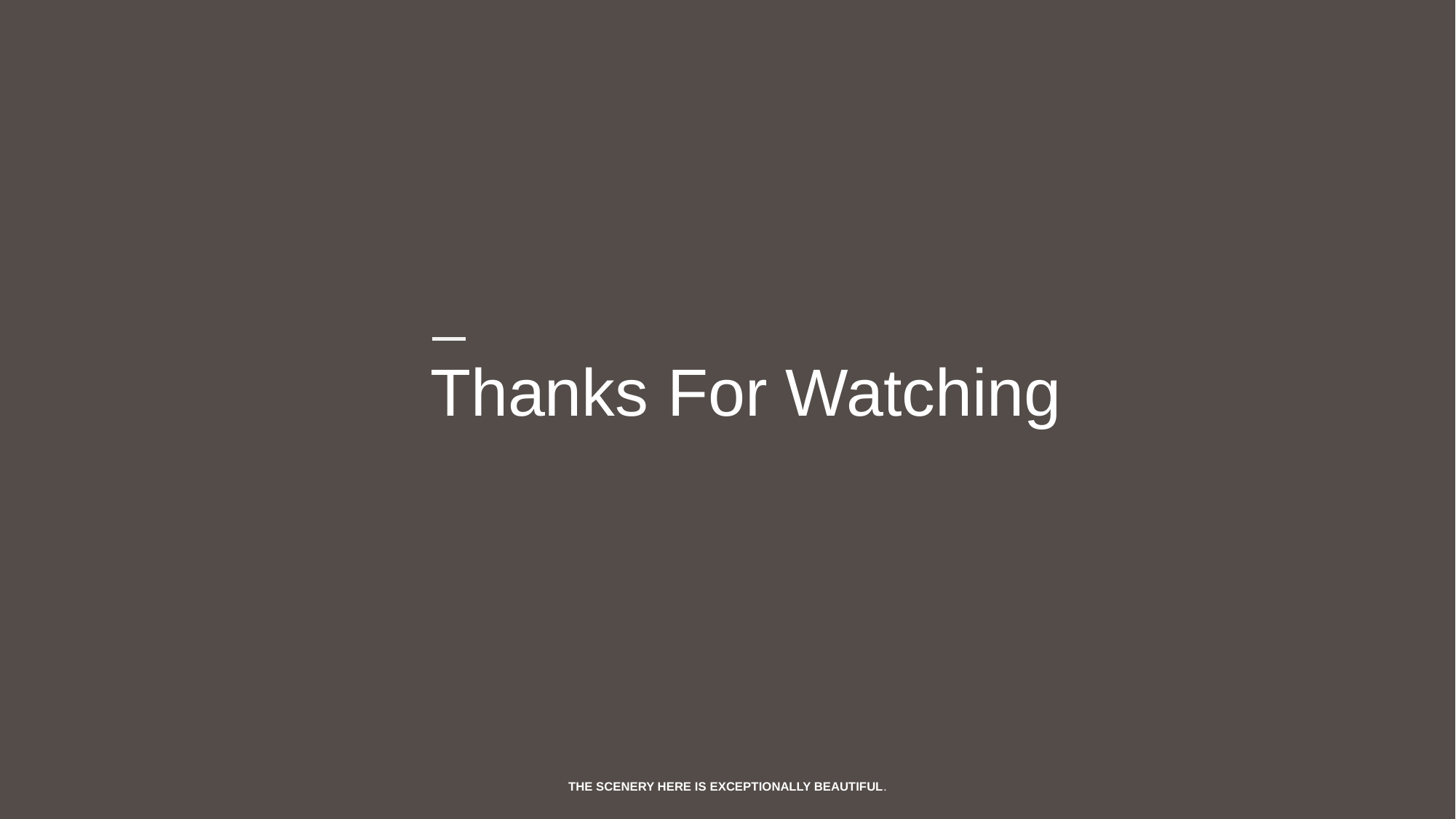

Thanks For Watching
The scenery here is exceptionally beautiful.